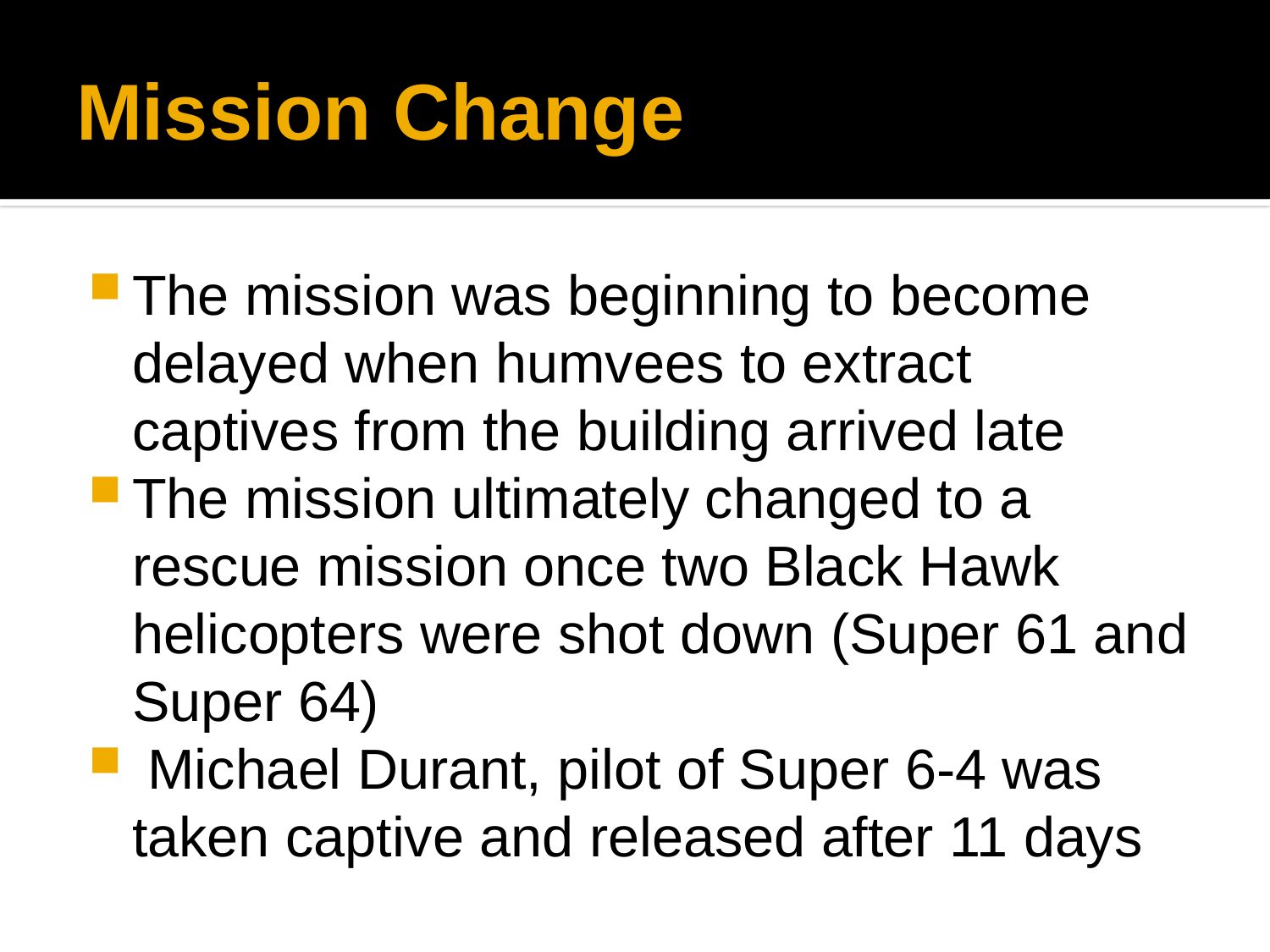

# Mission Change
The mission was beginning to become delayed when humvees to extract captives from the building arrived late
The mission ultimately changed to a rescue mission once two Black Hawk helicopters were shot down (Super 61 and Super 64)
 Michael Durant, pilot of Super 6-4 was taken captive and released after 11 days